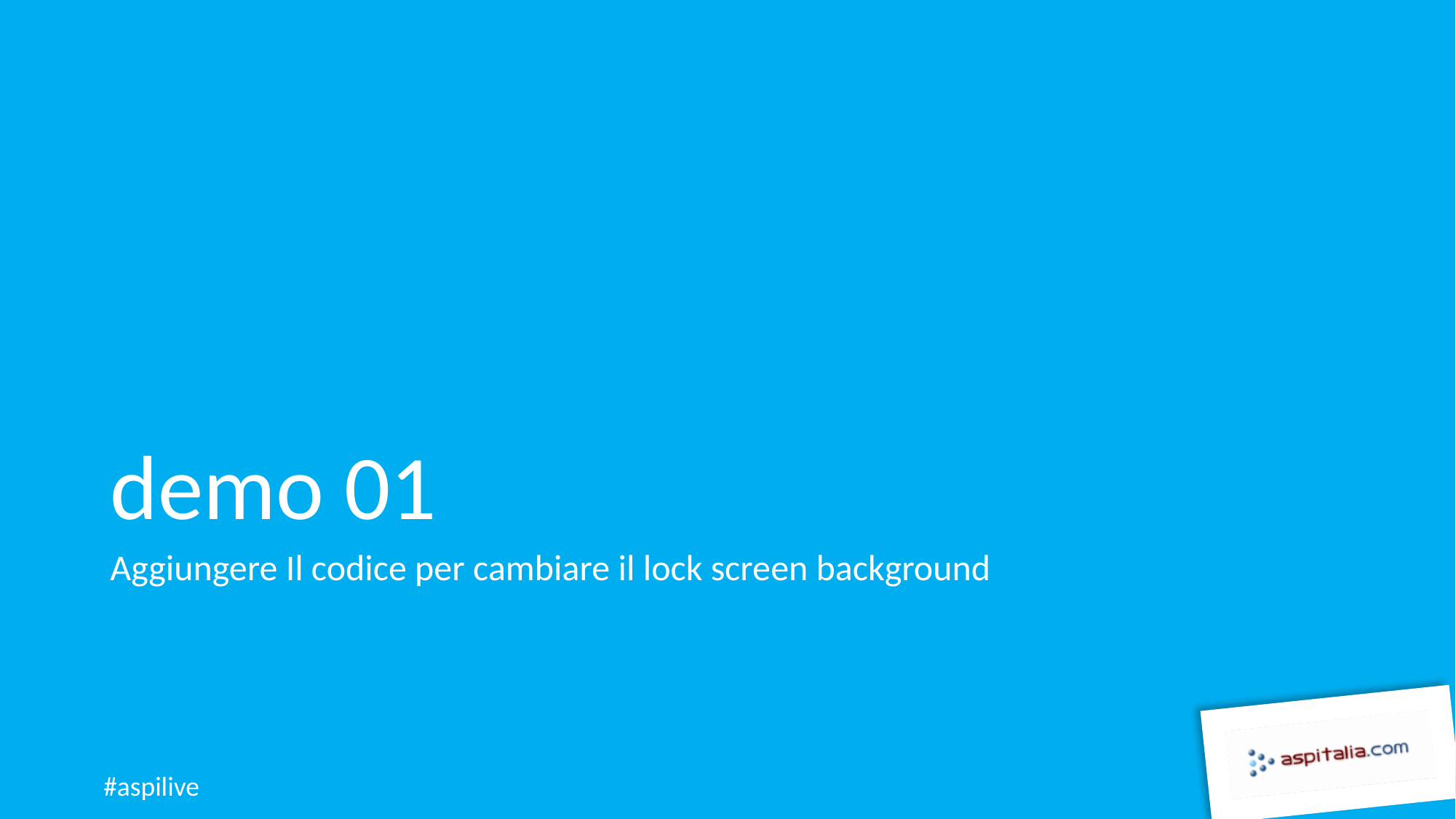

# demo 01
Aggiungere Il codice per cambiare il lock screen background